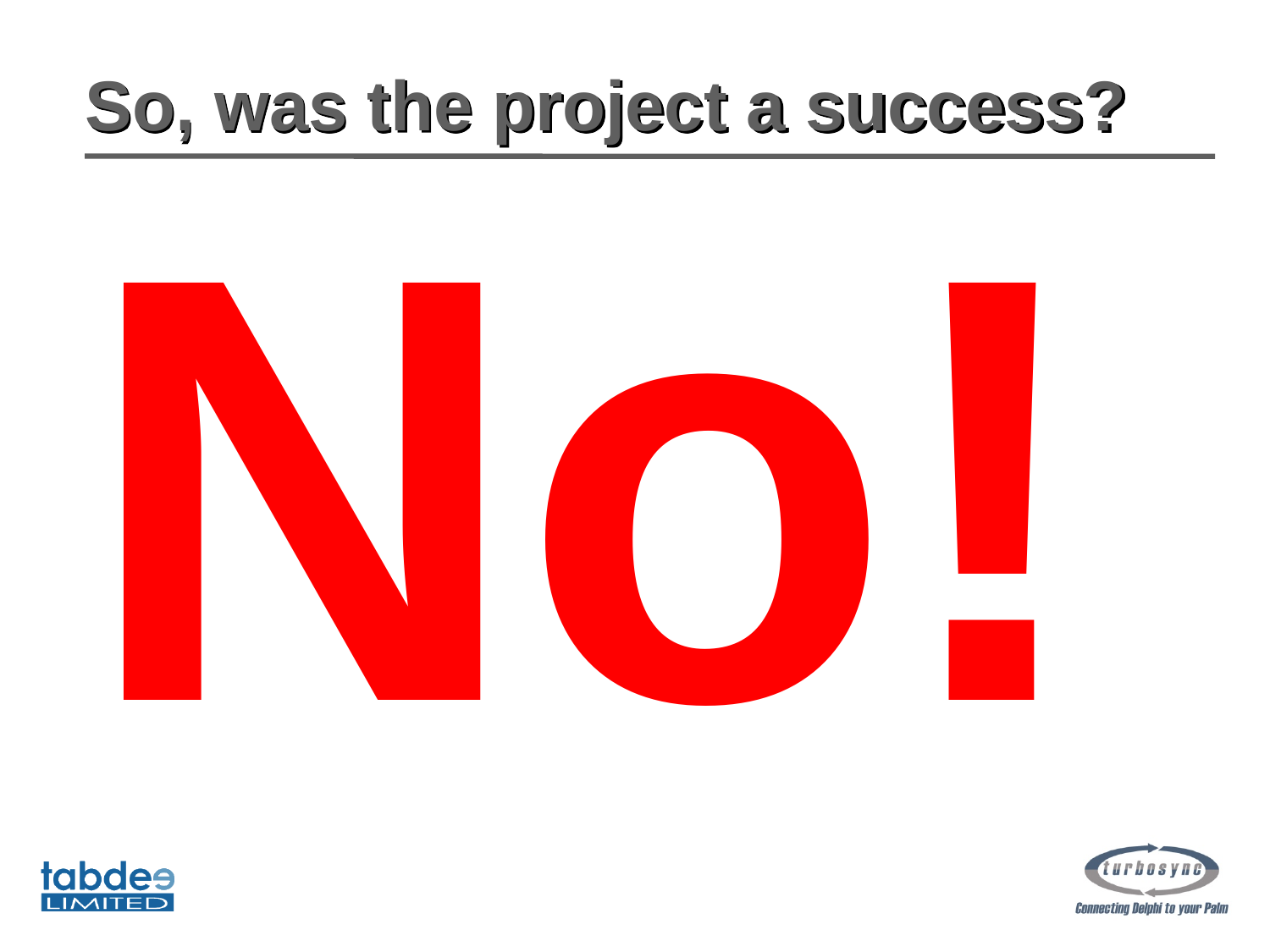

# So, was the project a success?
No!